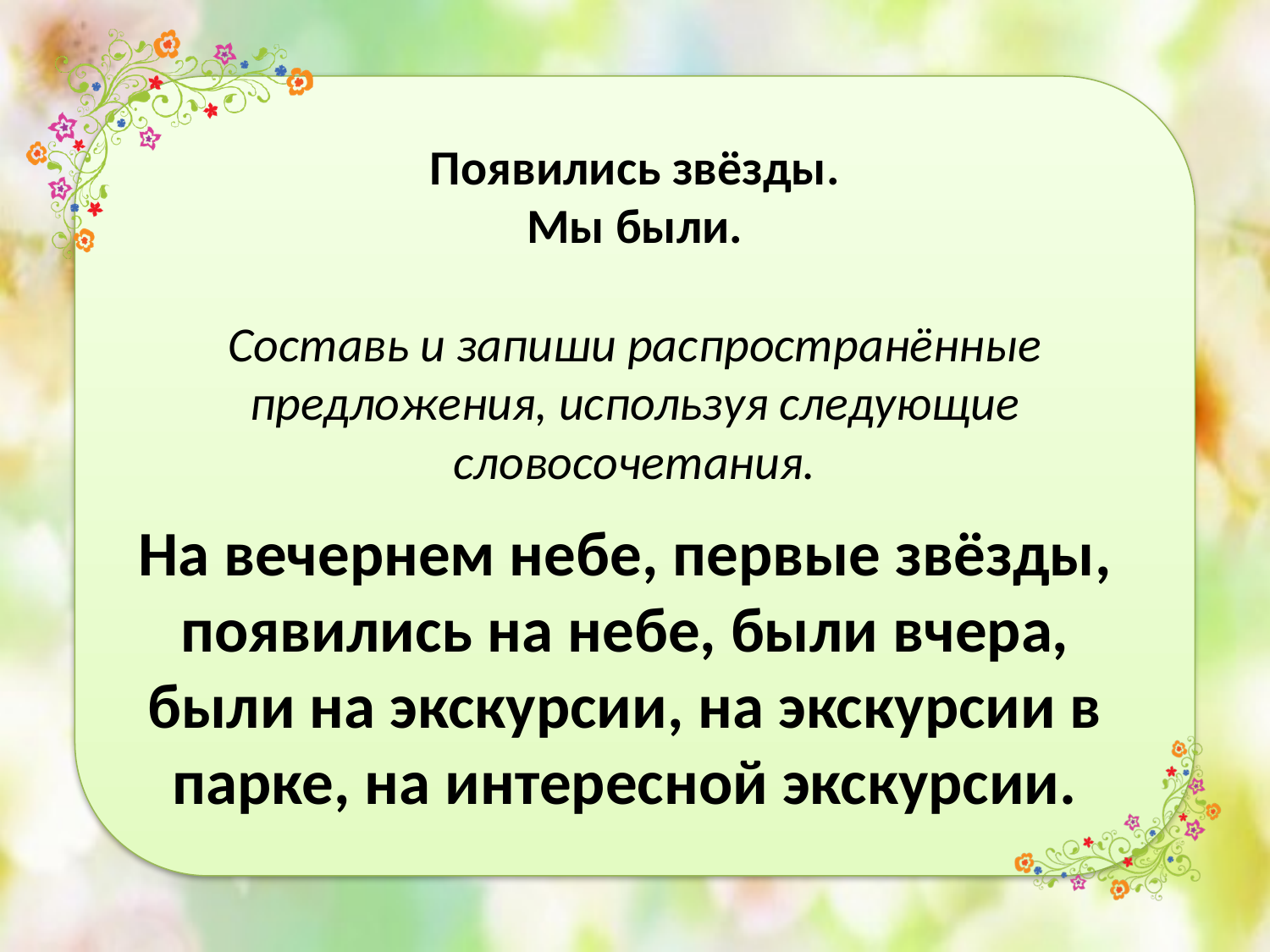

# Появились звёзды. Мы были. Составь и запиши распространённые предложения, используя следующие словосочетания.
На вечернем небе, первые звёзды, появились на небе, были вчера, были на экскурсии, на экскурсии в парке, на интересной экскурсии.